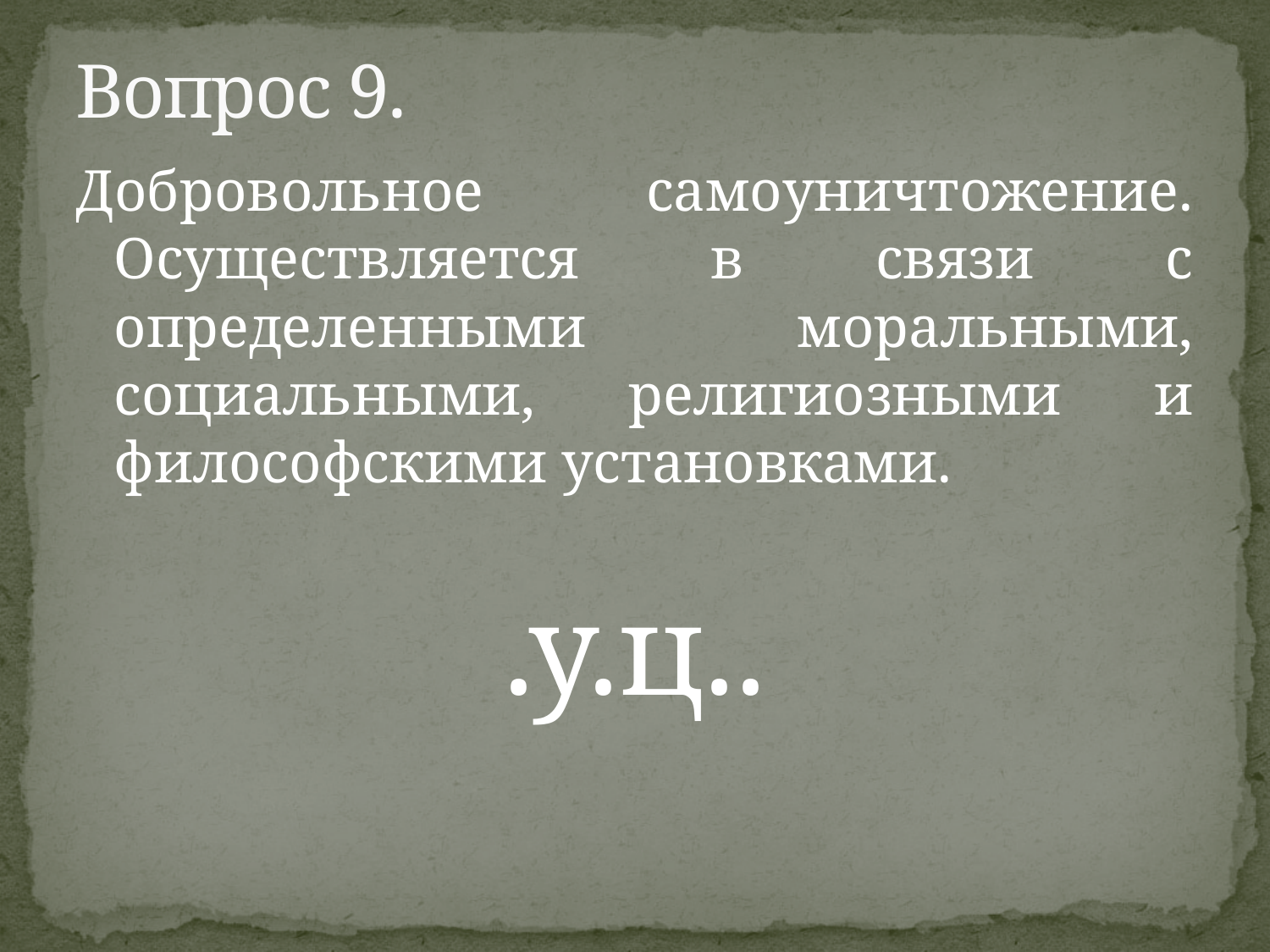

# Вопрос 9.
Добровольное самоуничтожение. Осуществляется в связи с определенными моральными, социальными, религиозными и философскими установками.

.у.ц..